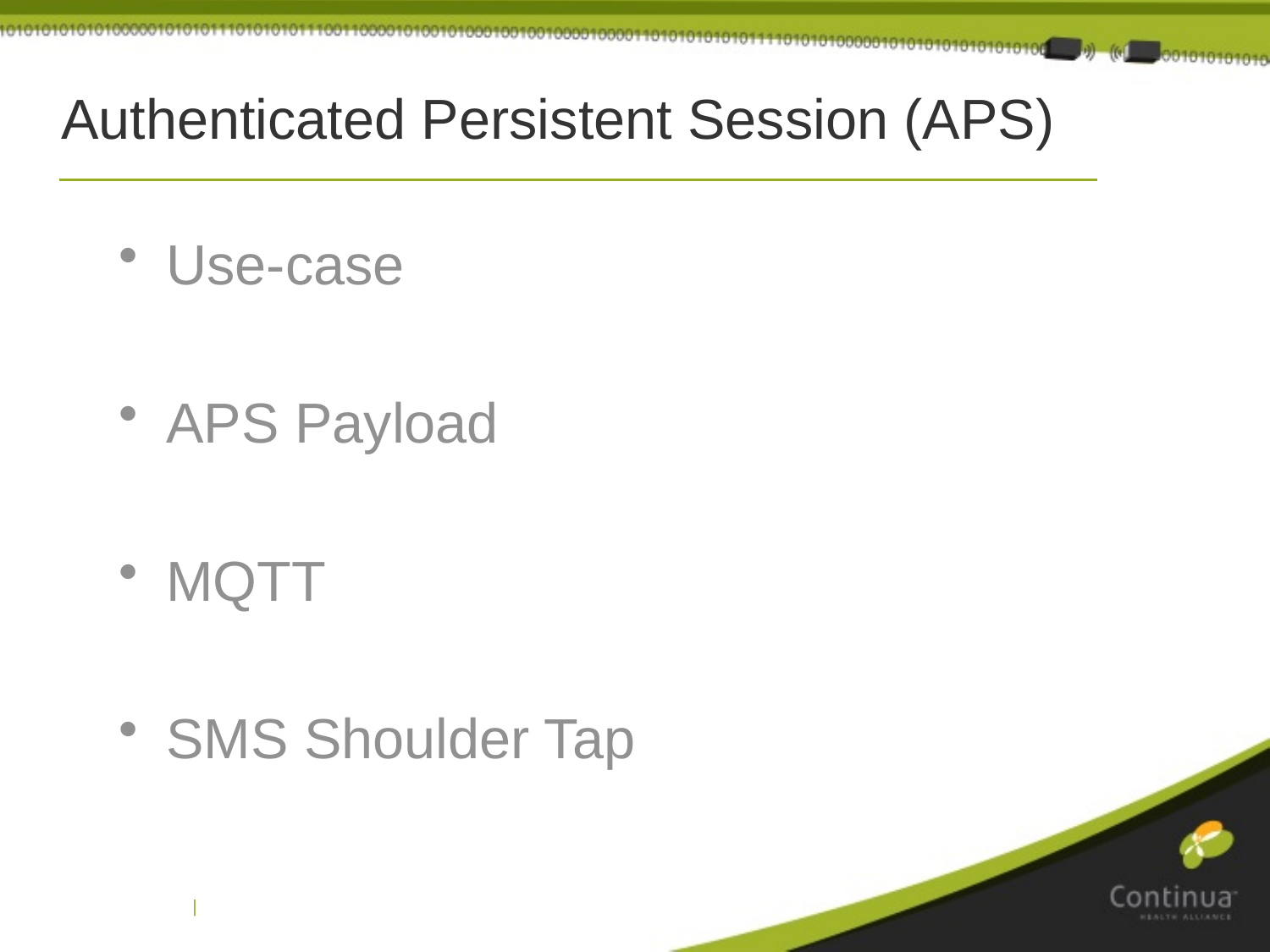

# Authenticated Persistent Session (APS)
Use-case

APS Payload

MQTT

SMS Shoulder Tap